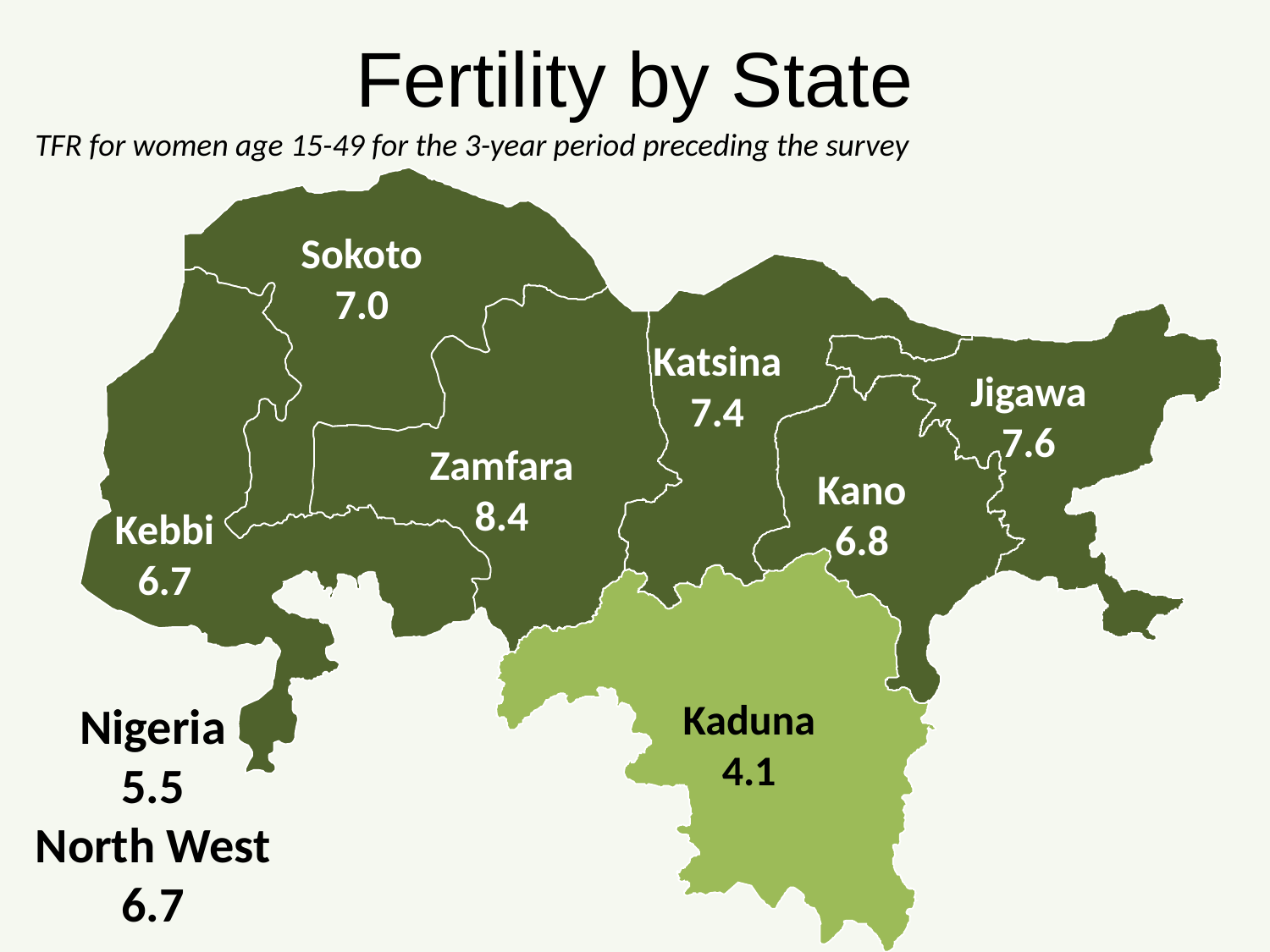

Fertility by State
TFR for women age 15-49 for the 3-year period preceding the survey

Sokoto
7.0
Katsina
7.4
Jigawa
7.6
Zamfara
8.4
Kano
6.8
Kebbi
6.7
Kaduna
4.1
Nigeria
5.5
North West
6.7